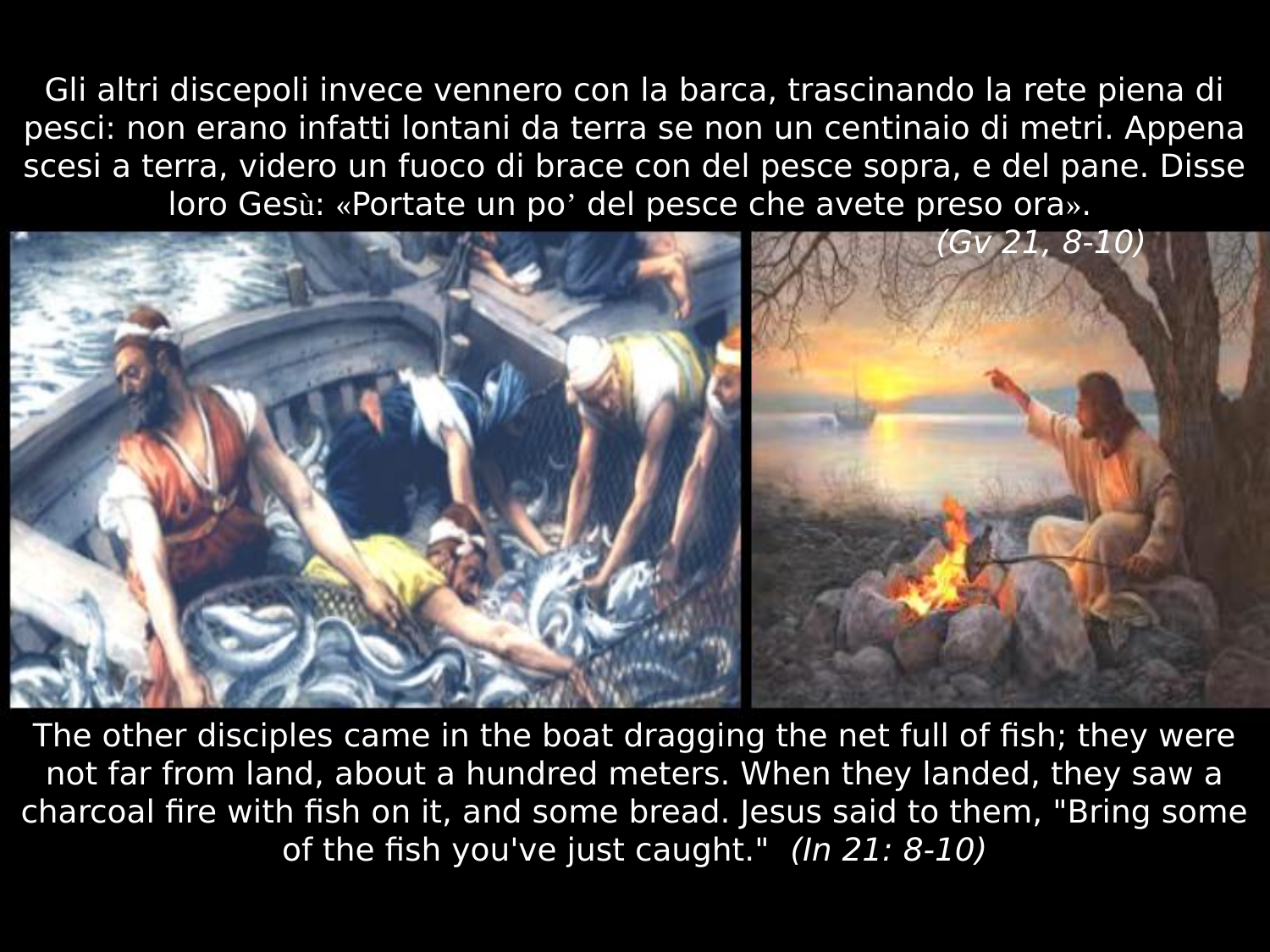

Gli altri discepoli invece vennero con la barca, trascinando la rete piena di pesci: non erano infatti lontani da terra se non un centinaio di metri. Appena scesi a terra, videro un fuoco di brace con del pesce sopra, e del pane. Disse loro Gesù: «Portate un po’ del pesce che avete preso ora».
                                                                                (Gv 21, 8-10)
The other disciples came in the boat dragging the net full of fish; they were not far from land, about a hundred meters. When they landed, they saw a charcoal fire with fish on it, and some bread. Jesus said to them, "Bring some of the fish you've just caught."  (In 21: 8-10)